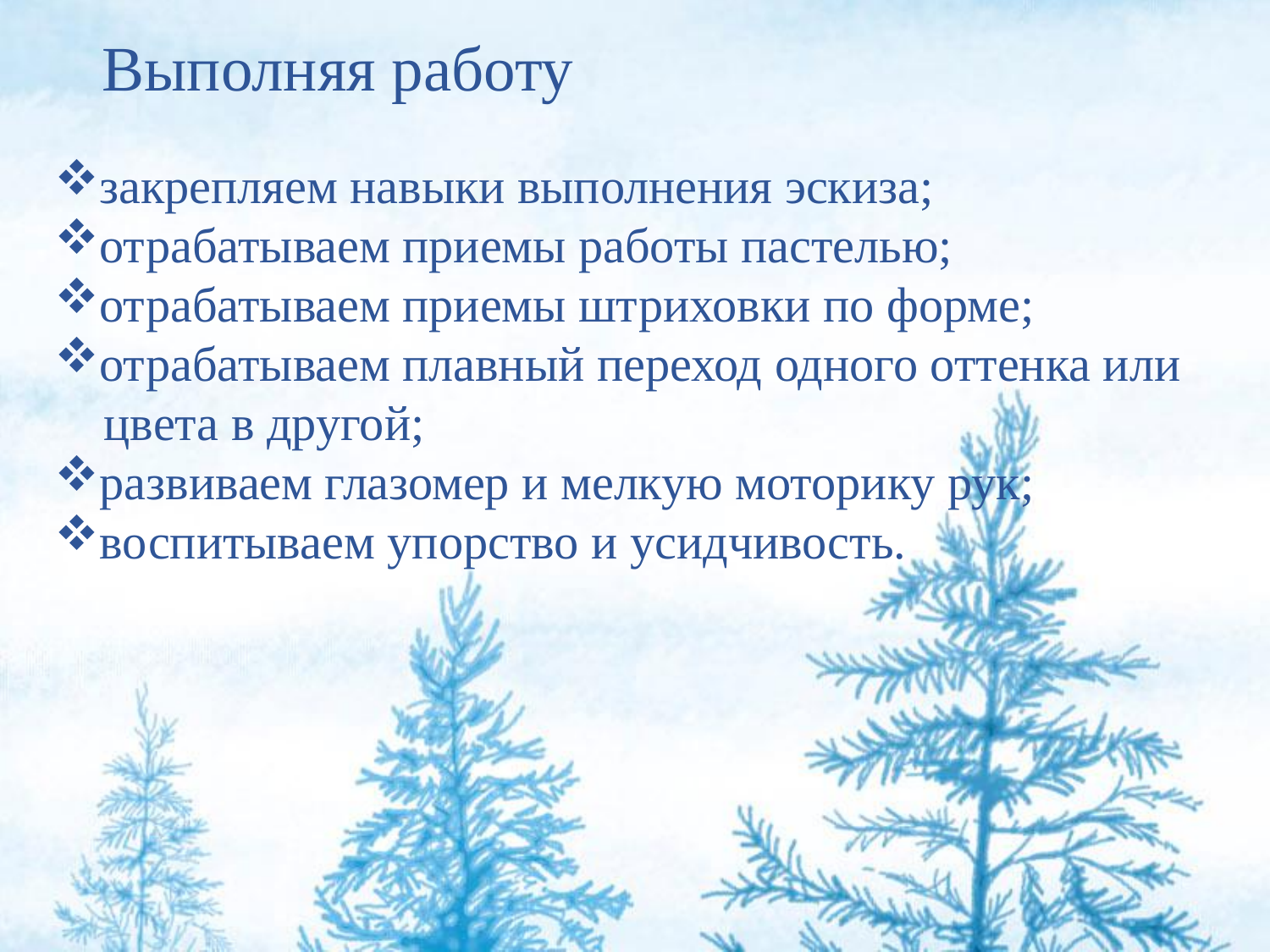

# Выполняя работу
закрепляем навыки выполнения эскиза;
отрабатываем приемы работы пастелью;
отрабатываем приемы штриховки по форме;
отрабатываем плавный переход одного оттенка или
    цвета в другой;
развиваем глазомер и мелкую моторику рук;
воспитываем упорство и усидчивость.